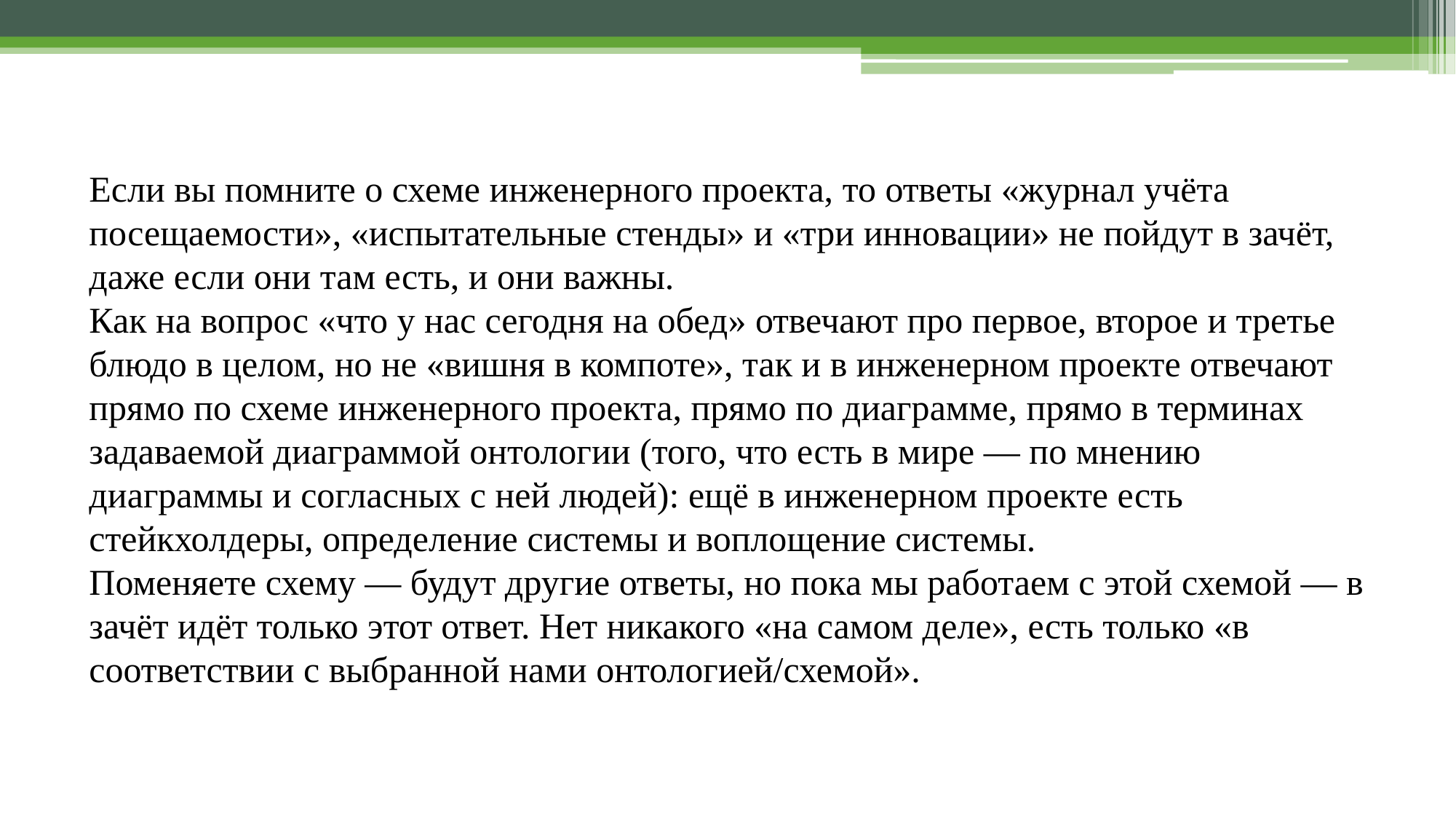

Если вы помните о схеме инженерного проекта, то ответы «журнал учёта посещаемости», «испытательные стенды» и «три инновации» не пойдут в зачёт, даже если они там есть, и они важны.
Как на вопрос «что у нас сегодня на обед» отвечают про первое, второе и третье блюдо в целом, но не «вишня в компоте», так и в инженерном проекте отвечают прямо по схеме инженерного проекта, прямо по диаграмме, прямо в терминах задаваемой диаграммой онтологии (того, что есть в мире — по мнению диаграммы и согласных с ней людей): ещё в инженерном проекте есть стейкхолдеры, определение системы и воплощение системы.
Поменяете схему — будут другие ответы, но пока мы работаем с этой схемой — в зачёт идёт только этот ответ. Нет никакого «на самом деле», есть только «в соответствии с выбранной нами онтологией/схемой».